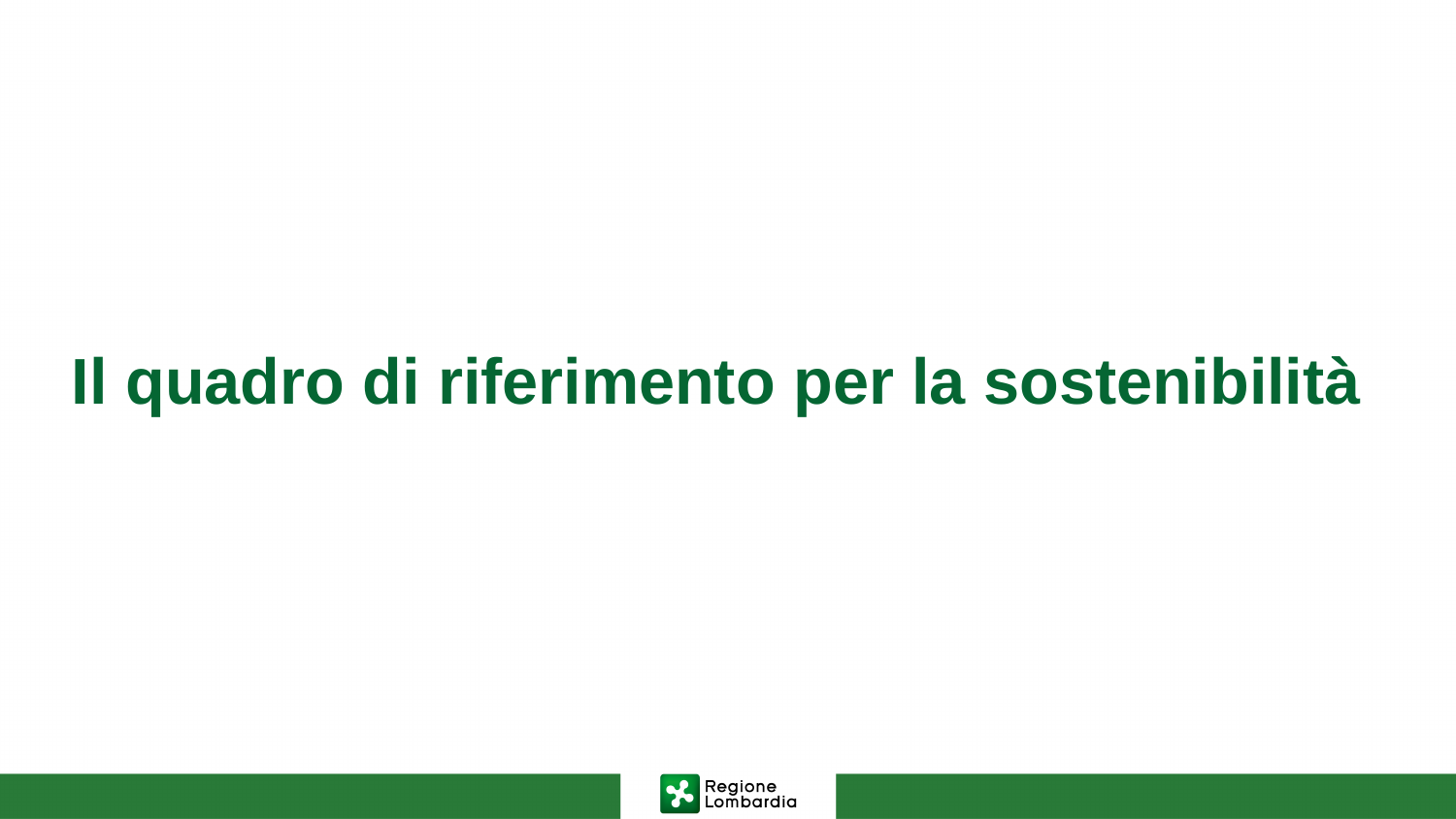

# Il quadro di riferimento per la sostenibilità